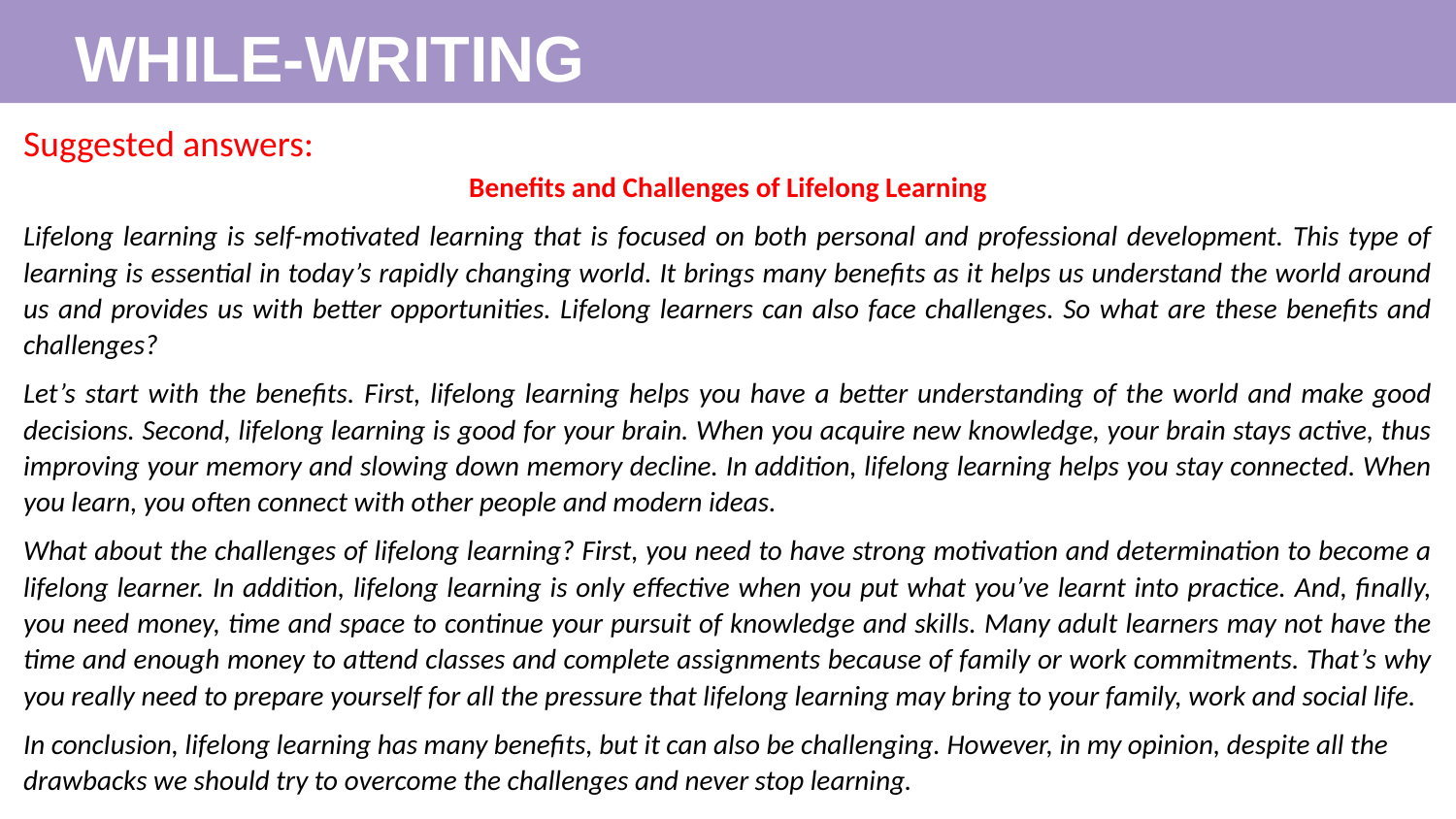

WHILE-WRITING
Suggested answers:
Benefits and Challenges of Lifelong Learning
Lifelong learning is self-motivated learning that is focused on both personal and professional development. This type of learning is essential in today’s rapidly changing world. It brings many benefits as it helps us understand the world around us and provides us with better opportunities. Lifelong learners can also face challenges. So what are these benefits and challenges?
Let’s start with the benefits. First, lifelong learning helps you have a better understanding of the world and make good decisions. Second, lifelong learning is good for your brain. When you acquire new knowledge, your brain stays active, thus improving your memory and slowing down memory decline. In addition, lifelong learning helps you stay connected. When you learn, you often connect with other people and modern ideas.
What about the challenges of lifelong learning? First, you need to have strong motivation and determination to become a lifelong learner. In addition, lifelong learning is only effective when you put what you’ve learnt into practice. And, finally, you need money, time and space to continue your pursuit of knowledge and skills. Many adult learners may not have the time and enough money to attend classes and complete assignments because of family or work commitments. That’s why you really need to prepare yourself for all the pressure that lifelong learning may bring to your family, work and social life.
In conclusion, lifelong learning has many benefits, but it can also be challenging. However, in my opinion, despite all the drawbacks we should try to overcome the challenges and never stop learning.